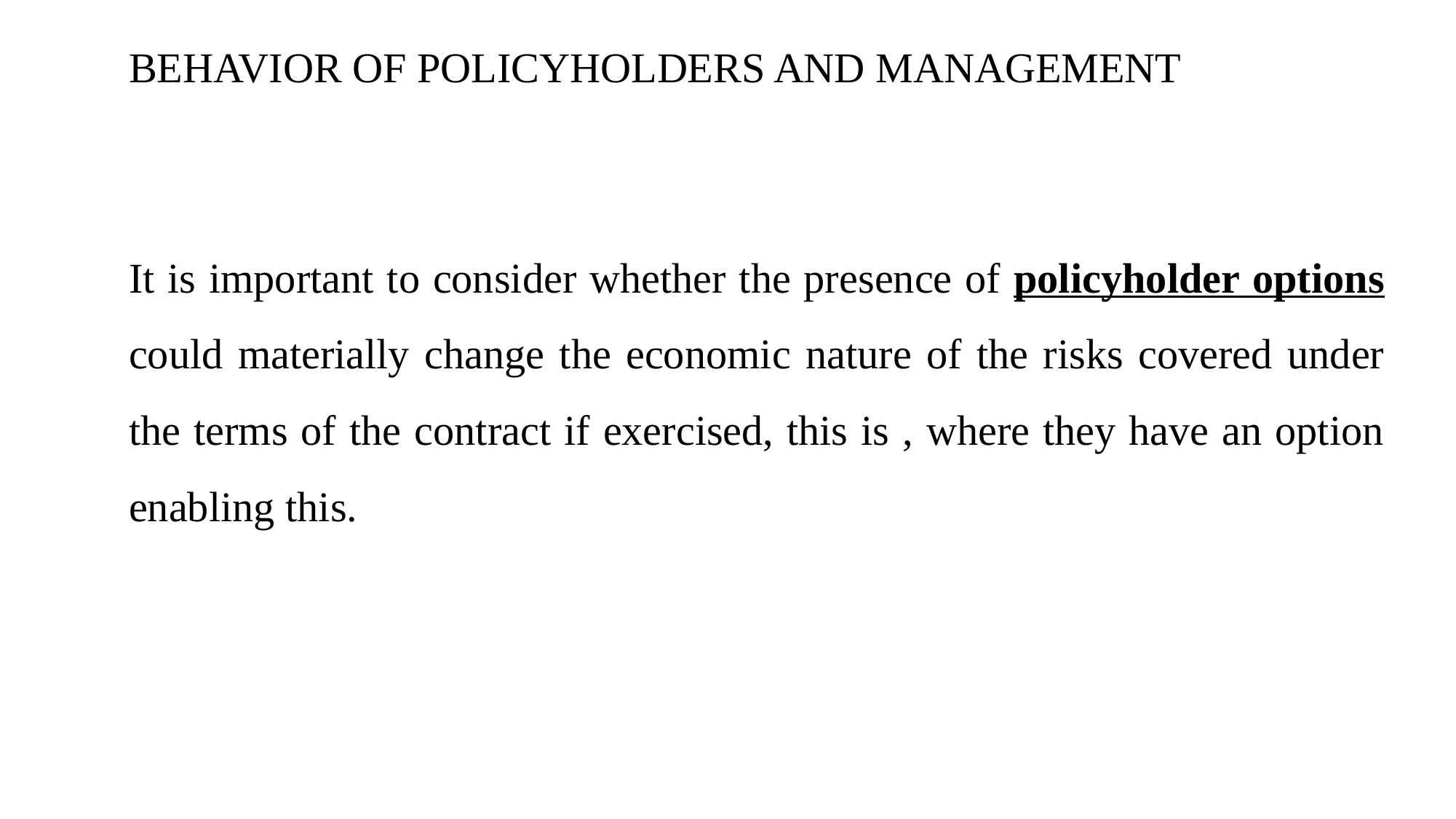

# BEHAVIOR OF POLICYHOLDERS AND MANAGEMENT
It is important to consider whether the presence of policyholder options could materially change the economic nature of the risks covered under the terms of the contract if exercised, this is , where they have an option enabling this.